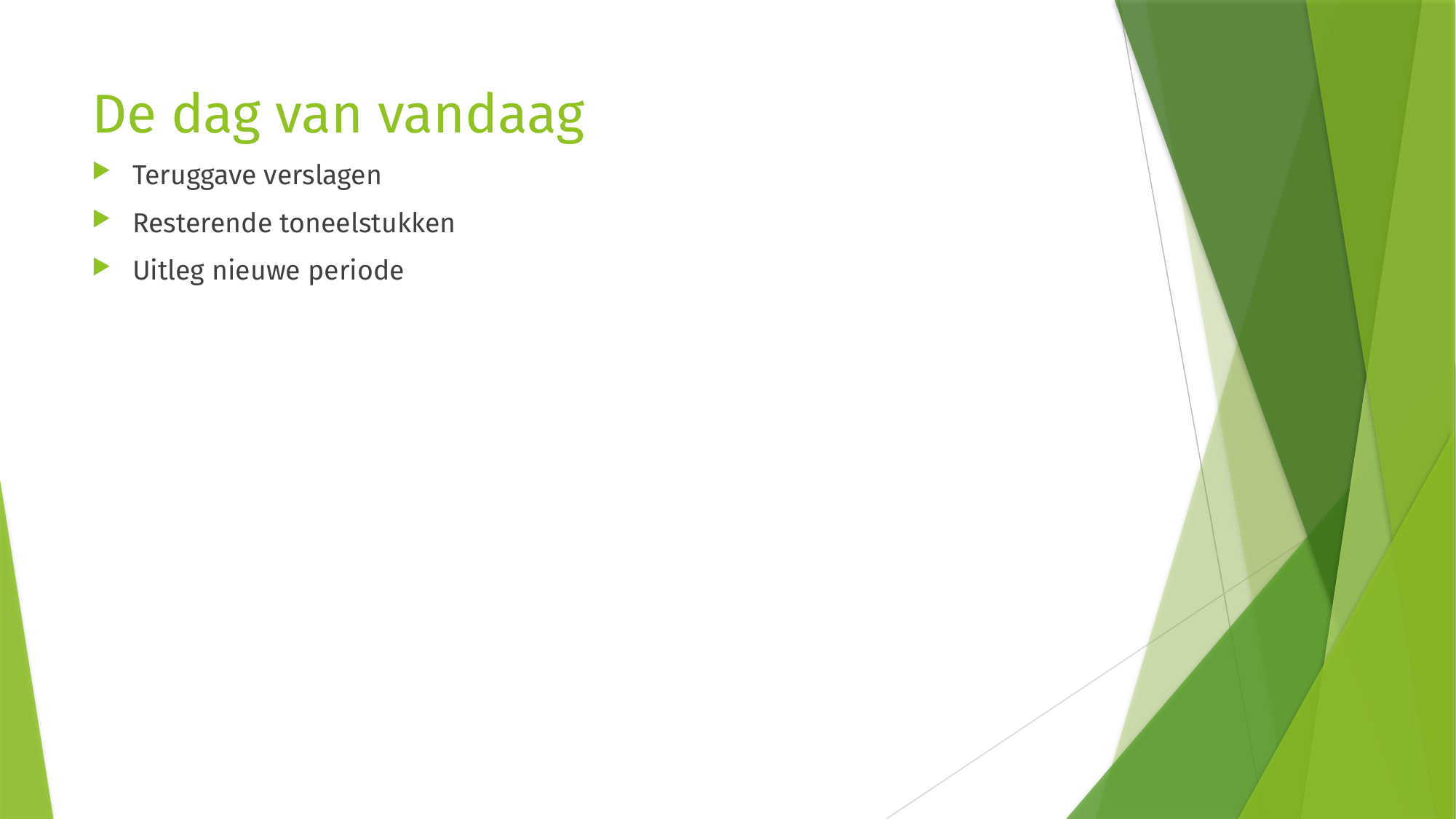

# De dag van vandaag
Teruggave verslagen
Resterende toneelstukken
Uitleg nieuwe periode